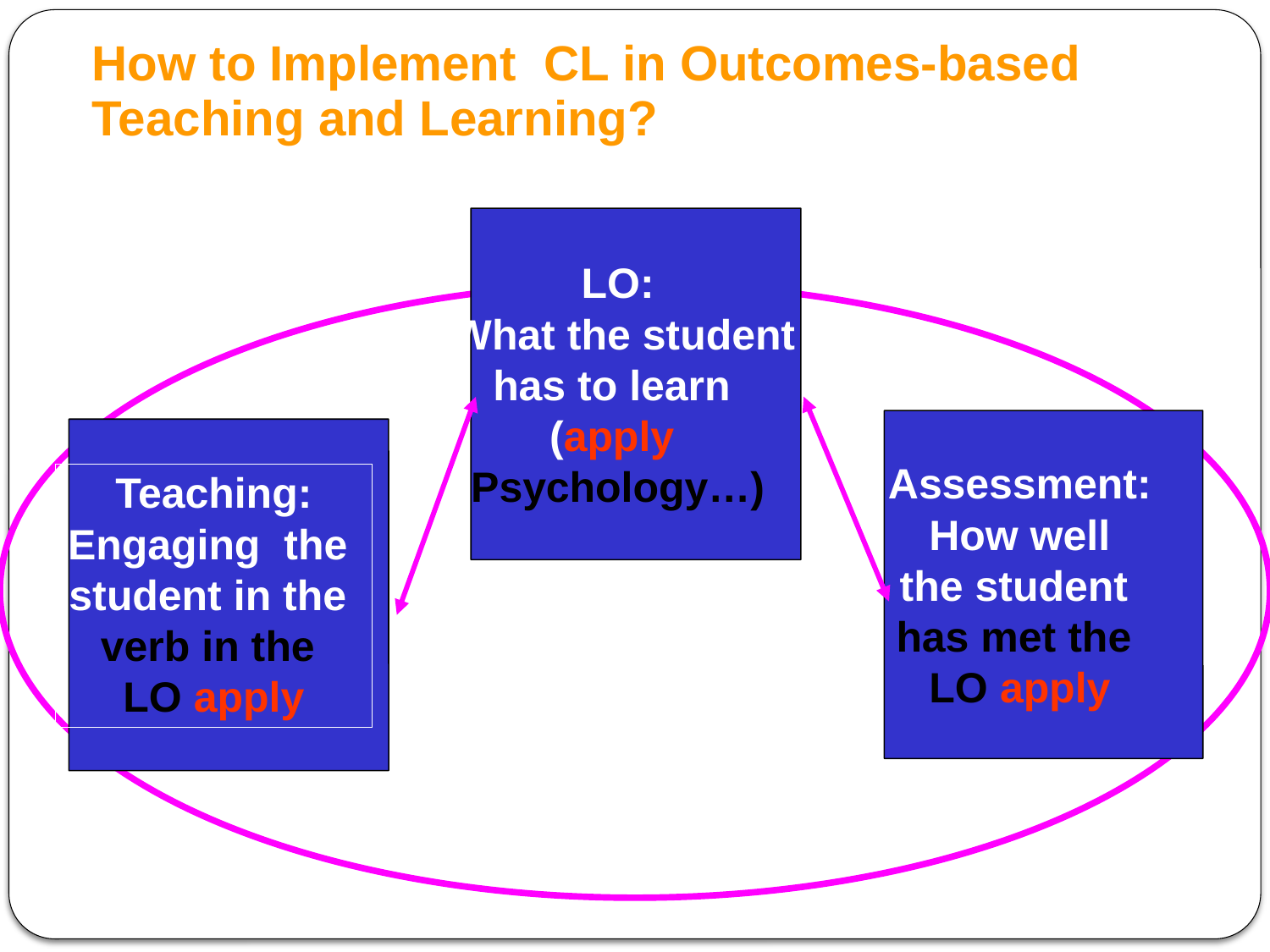

# How to Implement  CL in Outcomes-based Teaching and Learning?

LO:
 What the student
has to learn
(apply
Psychology…)

Assessment:
How well
the student
has met the
LO apply

Teaching:
Engaging  the
student in the
verb in the
LO apply